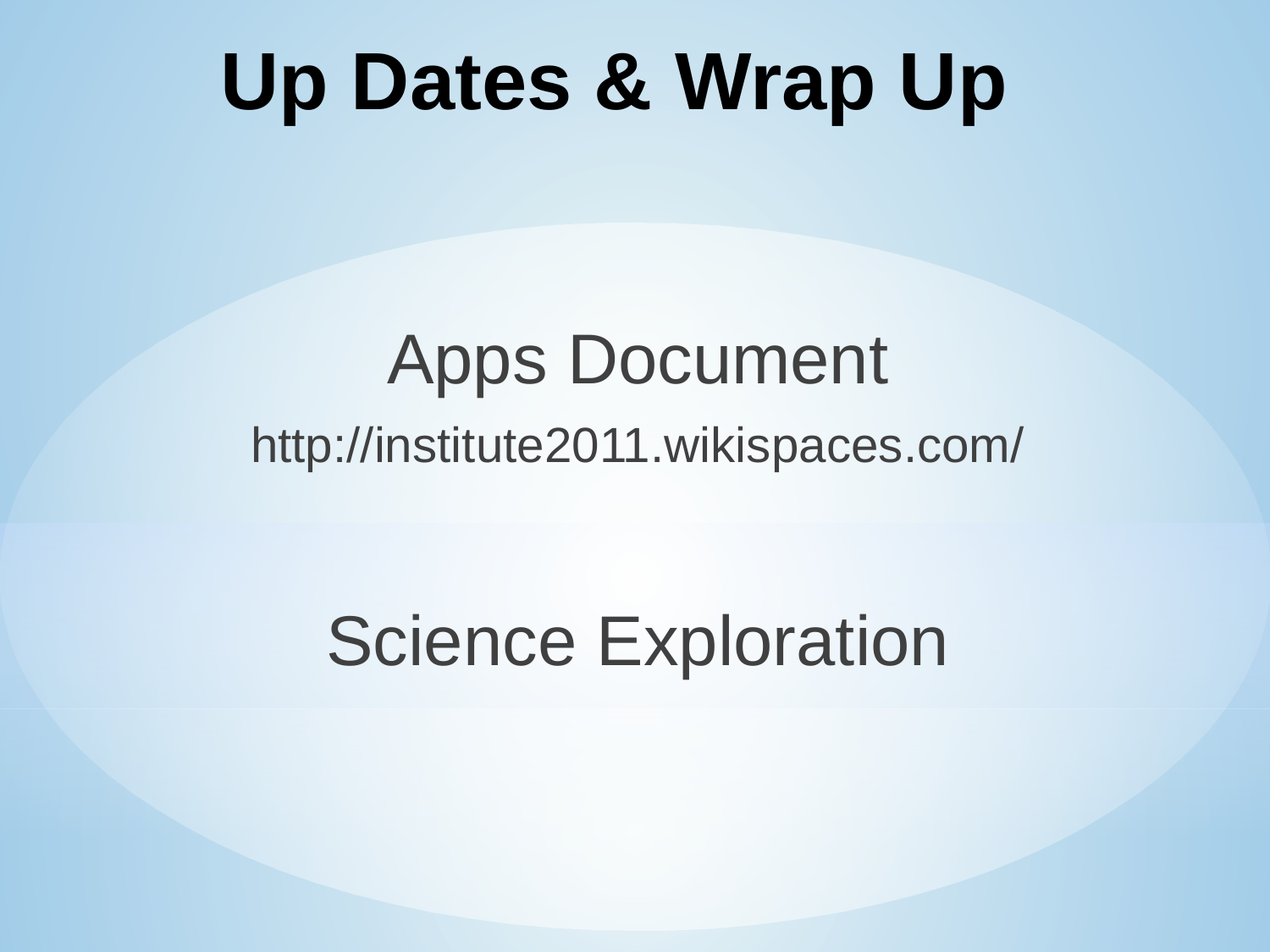

# Up Dates & Wrap Up
Apps Document
http://institute2011.wikispaces.com/

Science Exploration